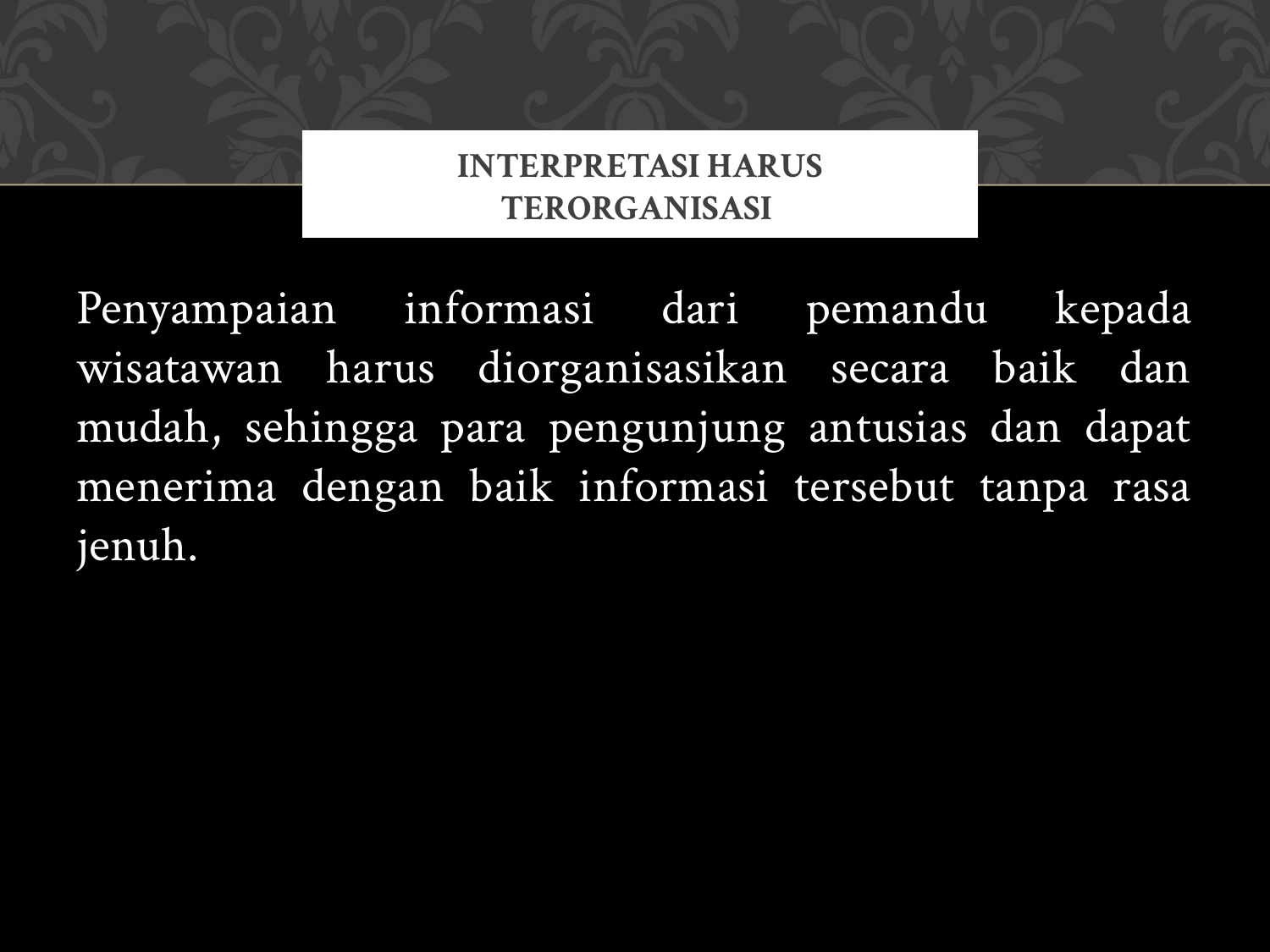

# interpretasi harus terorganisasi
Penyampaian informasi dari pemandu kepada wisatawan harus diorganisasikan secara baik dan mudah, sehingga para pengunjung antusias dan dapat menerima dengan baik informasi tersebut tanpa rasa jenuh.